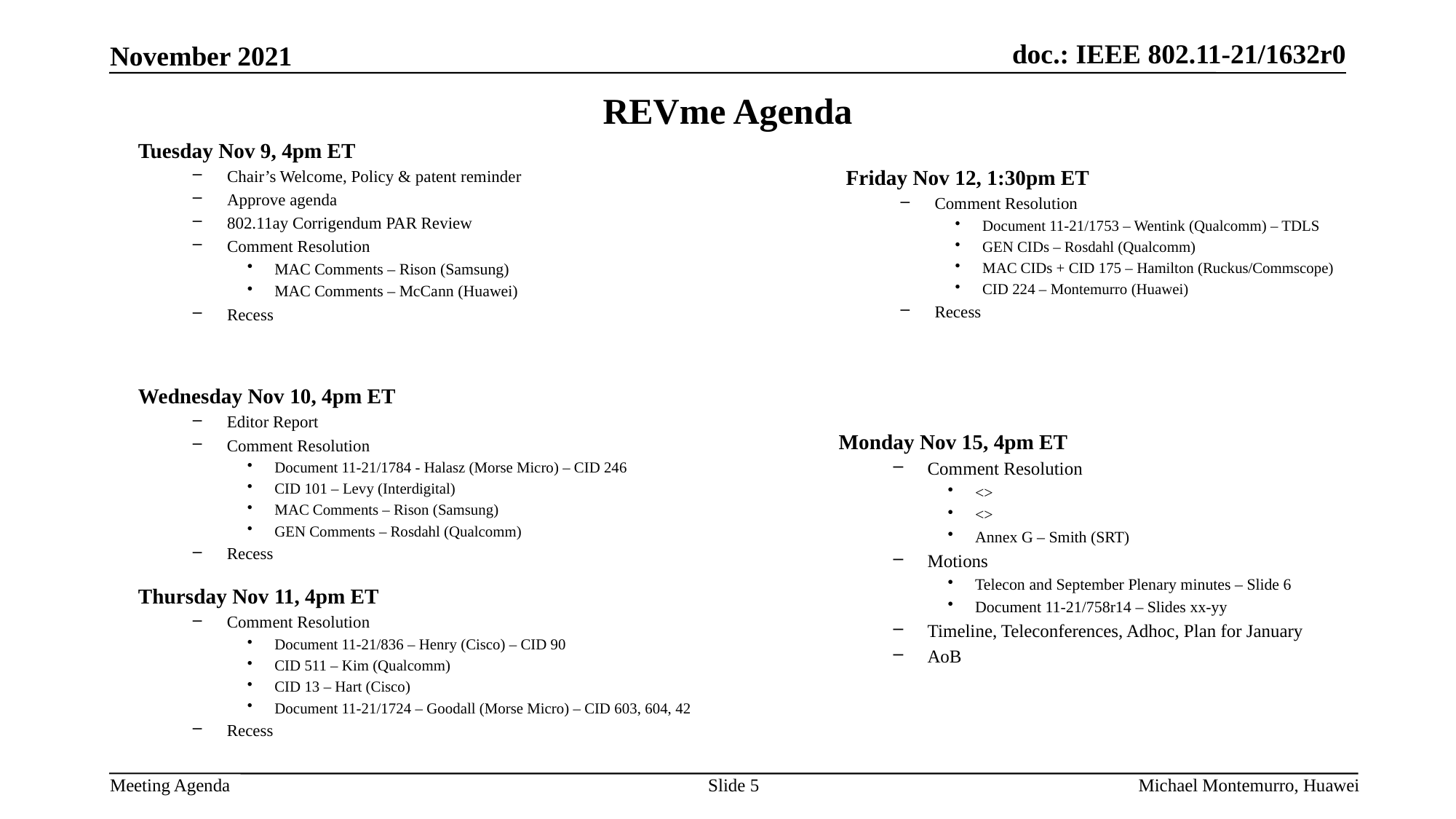

# REVme Agenda
Tuesday Nov 9, 4pm ET
Chair’s Welcome, Policy & patent reminder
Approve agenda
802.11ay Corrigendum PAR Review
Comment Resolution
MAC Comments – Rison (Samsung)
MAC Comments – McCann (Huawei)
Recess

Friday Nov 12, 1:30pm ET
Comment Resolution
Document 11-21/1753 – Wentink (Qualcomm) – TDLS
GEN CIDs – Rosdahl (Qualcomm)
MAC CIDs + CID 175 – Hamilton (Ruckus/Commscope)
CID 224 – Montemurro (Huawei)
Recess
Wednesday Nov 10, 4pm ET
Editor Report
Comment Resolution
Document 11-21/1784 - Halasz (Morse Micro) – CID 246
CID 101 – Levy (Interdigital)
MAC Comments – Rison (Samsung)
GEN Comments – Rosdahl (Qualcomm)
Recess
Monday Nov 15, 4pm ET
Comment Resolution
<>
<>
Annex G – Smith (SRT)
Motions
Telecon and September Plenary minutes – Slide 6
Document 11-21/758r14 – Slides xx-yy
Timeline, Teleconferences, Adhoc, Plan for January
AoB
Thursday Nov 11, 4pm ET
Comment Resolution
Document 11-21/836 – Henry (Cisco) – CID 90
CID 511 – Kim (Qualcomm)
CID 13 – Hart (Cisco)
Document 11-21/1724 – Goodall (Morse Micro) – CID 603, 604, 42
Recess
Slide 5
Michael Montemurro, Huawei